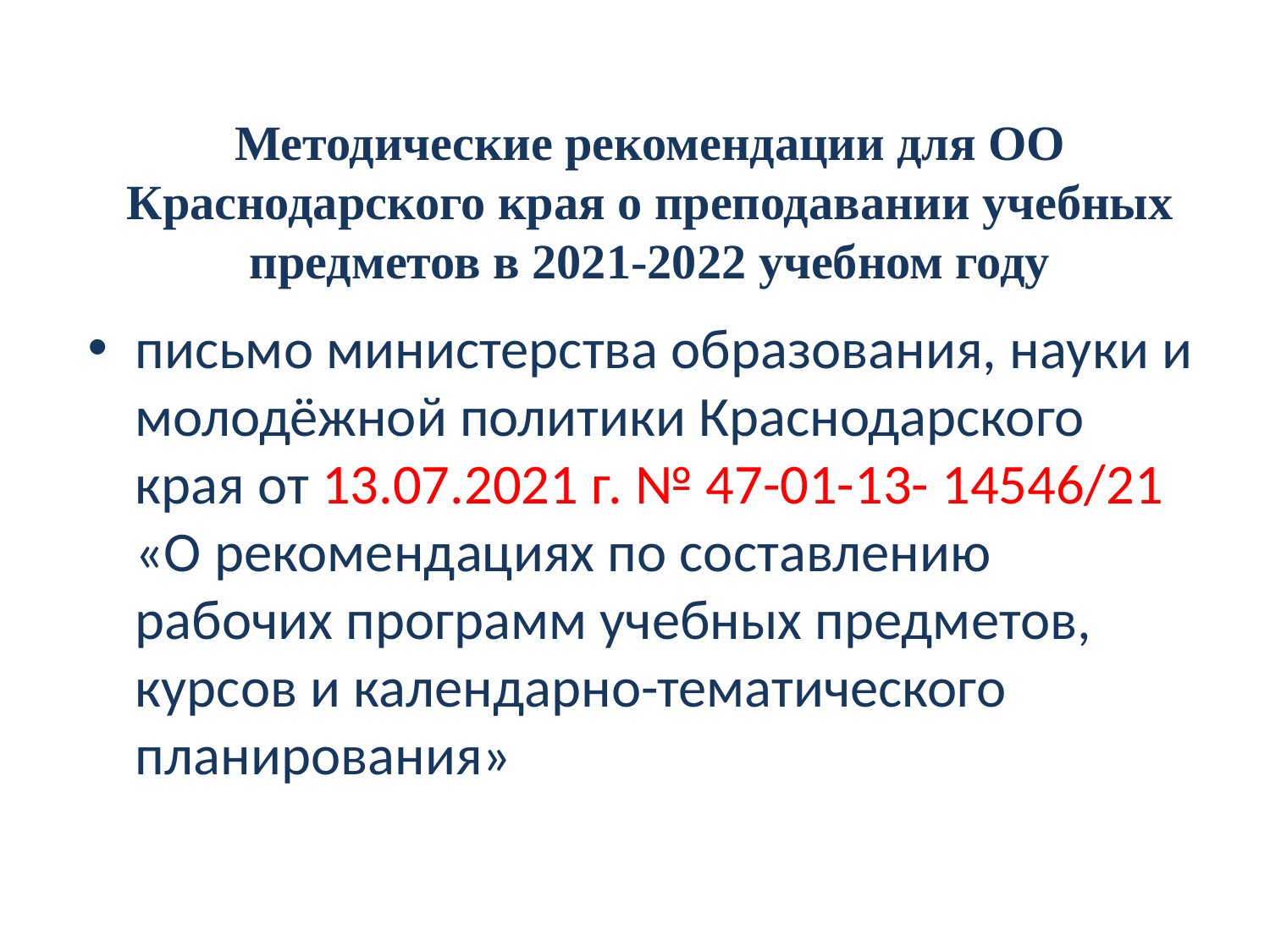

# Методические рекомендации для ОО Краснодарского края о преподавании учебных предметов в 2021-2022 учебном году
письмо министерства образования, науки и молодёжной политики Краснодарского края от 13.07.2021 г. № 47-01-13- 14546/21 «О рекомендациях по составлению рабочих программ учебных предметов, курсов и календарно-тематического планирования»